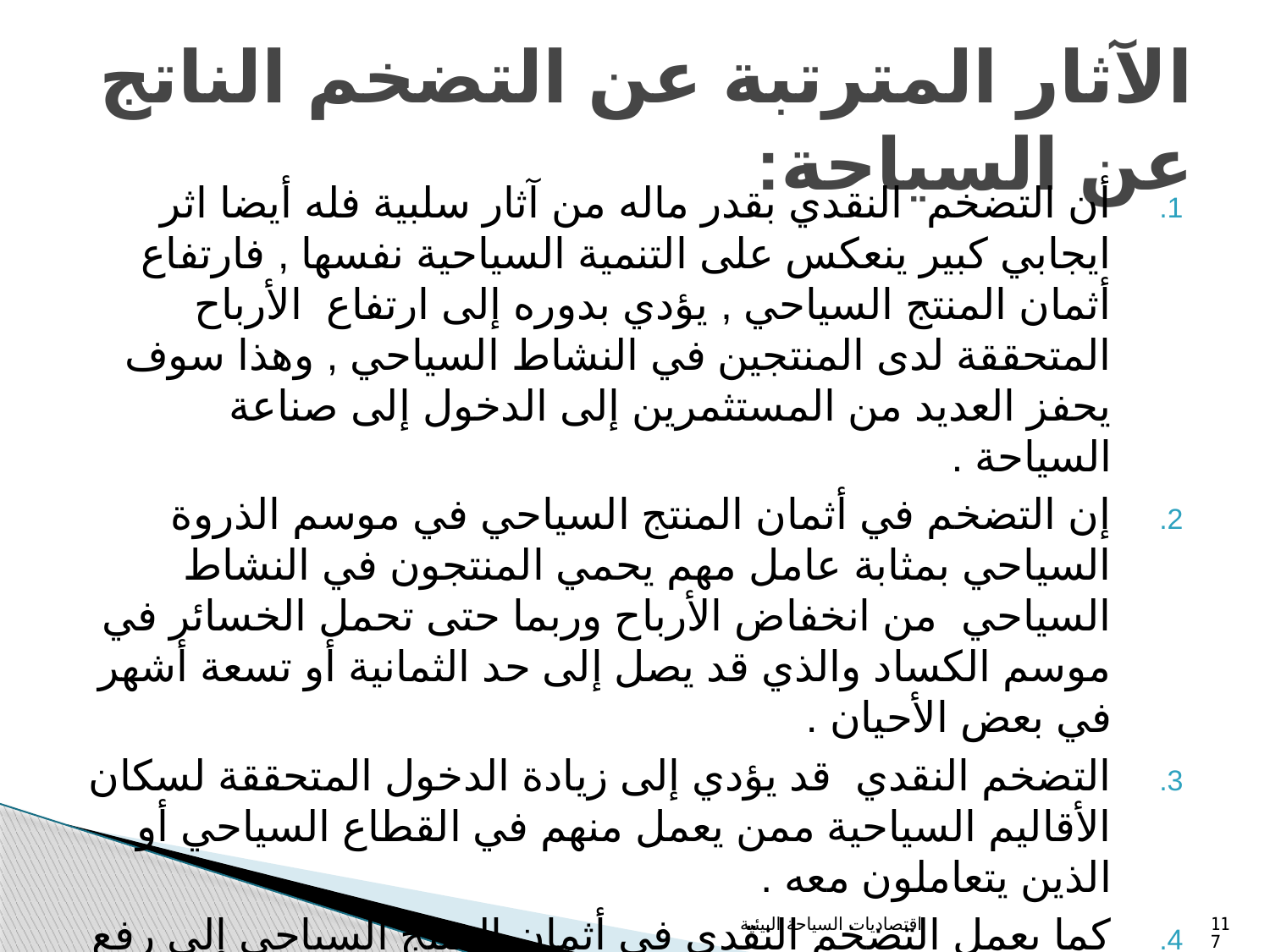

# الآثار المترتبة عن التضخم الناتج عن السياحة:
أن التضخم  النقدي بقدر ماله من آثار سلبية فله أيضا اثر ايجابي كبير ينعكس على التنمية السياحية نفسها , فارتفاع أثمان المنتج السياحي , يؤدي بدوره إلى ارتفاع  الأرباح المتحققة لدى المنتجين في النشاط السياحي , وهذا سوف يحفز العديد من المستثمرين إلى الدخول إلى صناعة السياحة .
إن التضخم في أثمان المنتج السياحي في موسم الذروة السياحي بمثابة عامل مهم يحمي المنتجون في النشاط السياحي  من انخفاض الأرباح وربما حتى تحمل الخسائر في موسم الكساد والذي قد يصل إلى حد الثمانية أو تسعة أشهر في بعض الأحيان .
التضخم النقدي  قد يؤدي إلى زيادة الدخول المتحققة لسكان الأقاليم السياحية ممن يعمل منهم في القطاع السياحي أو الذين يتعاملون معه .
كما يعمل التضخم النقدي في أثمان المنتج السياحي إلى رفع تكاليف الرحلات السياحية , وهذا بدوره سوف يؤثر على قرارات الأفراد من ذوي الدخول المنخفضة والمحدودة , أما بتقليص أيام الرحلة السياحية أو ربما حتى العدول عنها كاملة .
اقتصاديات السياحة البيئية
117